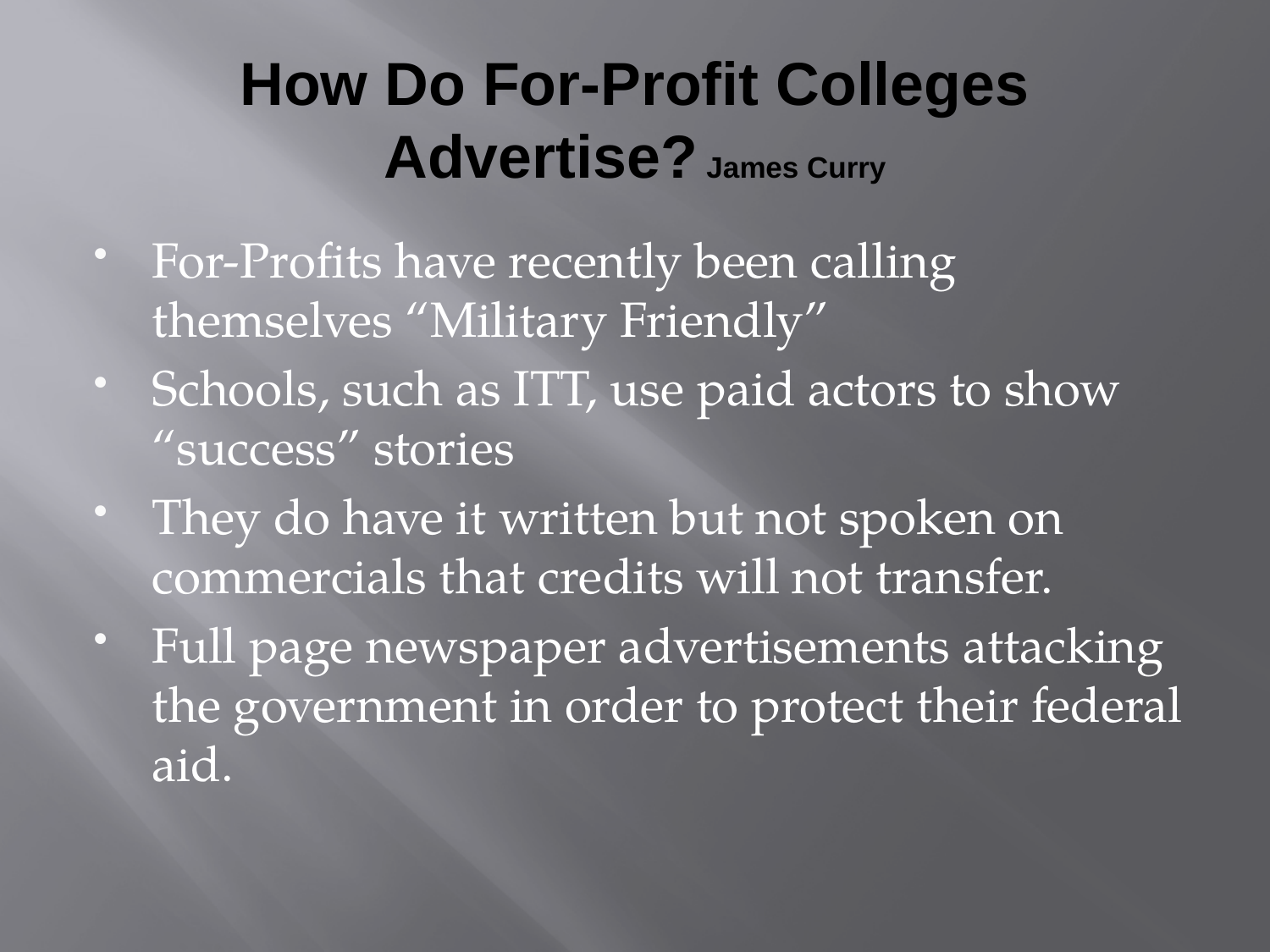

# How Do For-Profit Colleges Advertise? James Curry
For-Profits have recently been calling themselves “Military Friendly”
Schools, such as ITT, use paid actors to show “success” stories
They do have it written but not spoken on commercials that credits will not transfer.
Full page newspaper advertisements attacking the government in order to protect their federal aid.